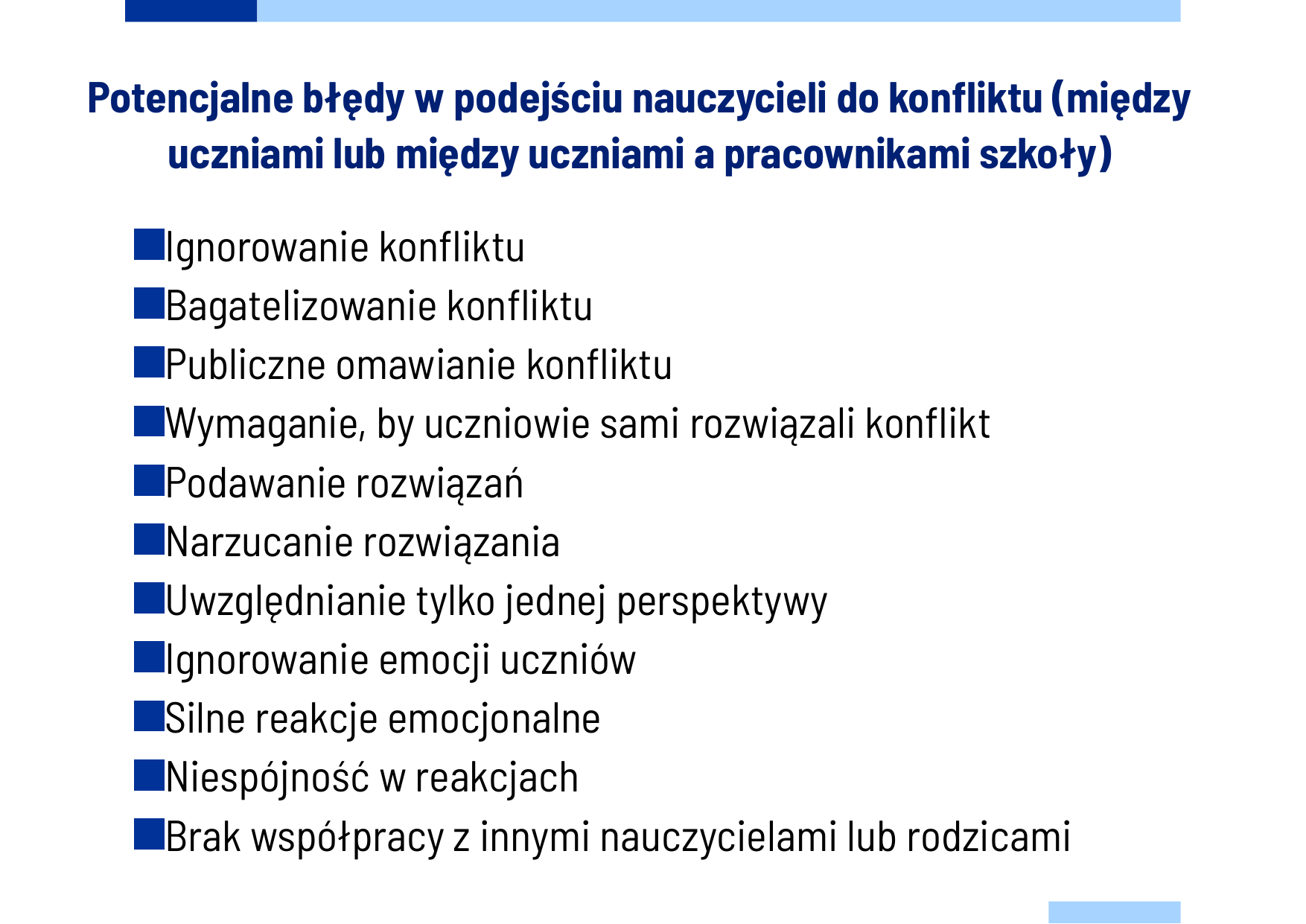

# Potencjalne błędy w podejściu nauczycieli do konfliktu (między uczniami lub między uczniami a pracownikami szkoły)
Ignorowanie konfliktu
Bagatelizowanie konfliktu
Publiczne omawianie konfliktu
Wymaganie, by uczniowie sami rozwiązali konflikt
Podawanie rozwiązań
Narzucanie rozwiązania
Uwzględnianie tylko jednej perspektywy
Ignorowanie emocji uczniów
Silne reakcje emocjonalne
Niespójność w reakcjach
Brak współpracy z innymi nauczycielami lub rodzicami